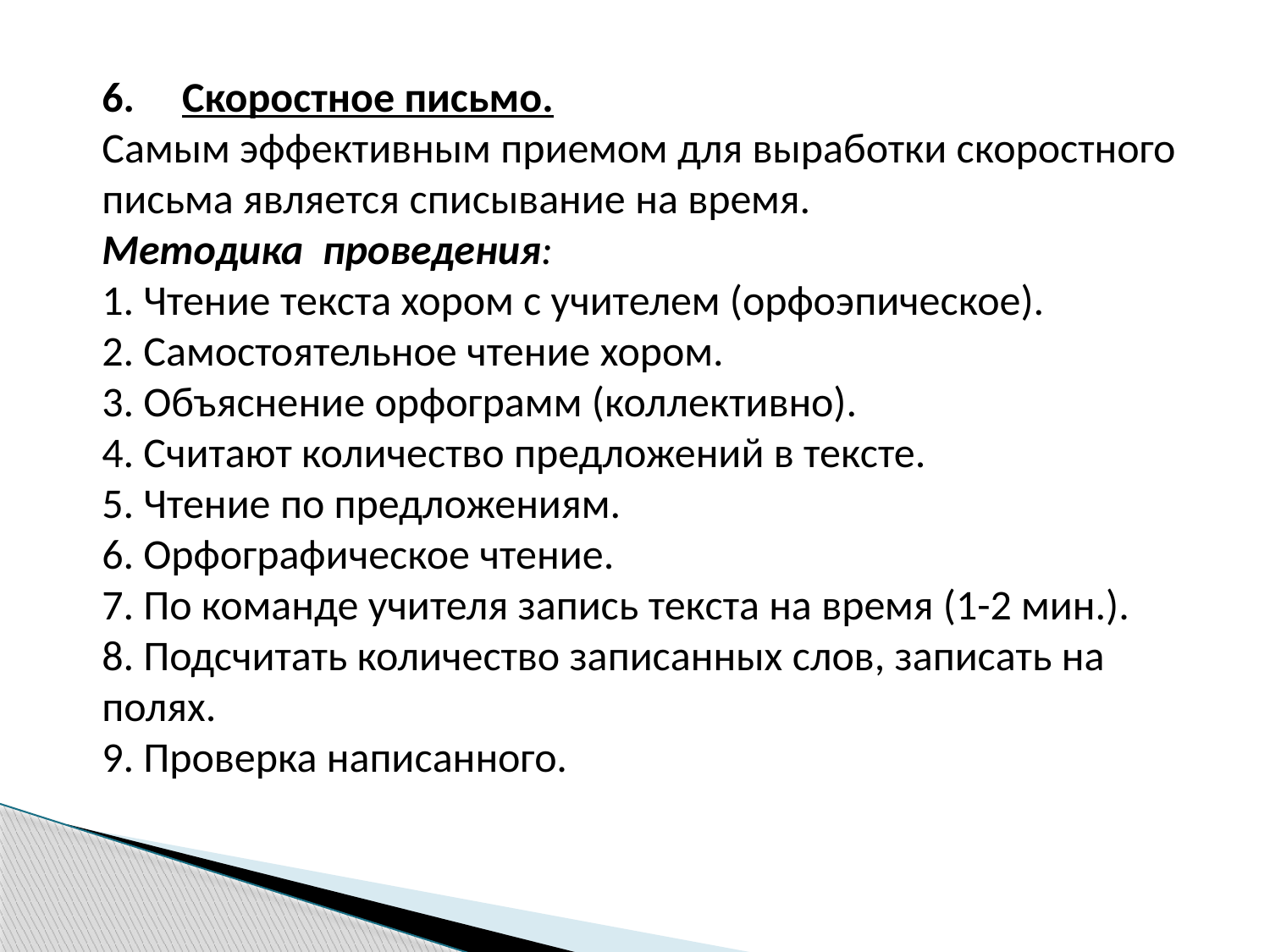

6.     Скоростное письмо.
Самым эффективным приемом для выработки скоростного письма является списывание на время.
Методика  проведения:
1. Чтение текста хором с учителем (орфоэпическое).
2. Самостоятельное чтение хором.
3. Объяснение орфограмм (коллективно).
4. Считают количество предложений в тексте.
5. Чтение по предложениям.
6. Орфографическое чтение.
7. По команде учителя запись текста на время (1-2 мин.).
8. Подсчитать количество записанных слов, записать на полях.
9. Проверка написанного.